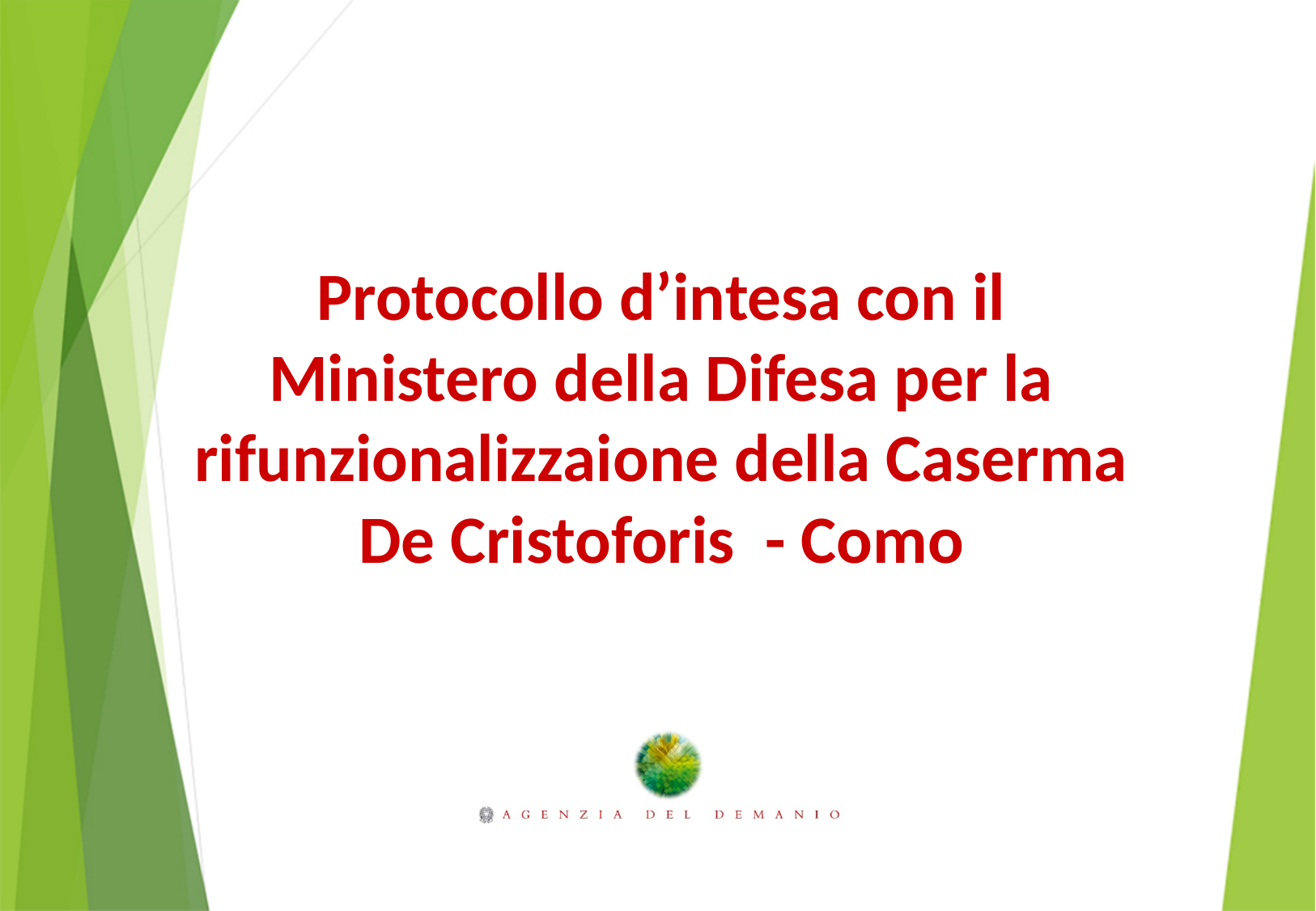

Protocollo d’intesa con il Ministero della Difesa per la rifunzionalizzaione della Caserma De Cristoforis  - Como